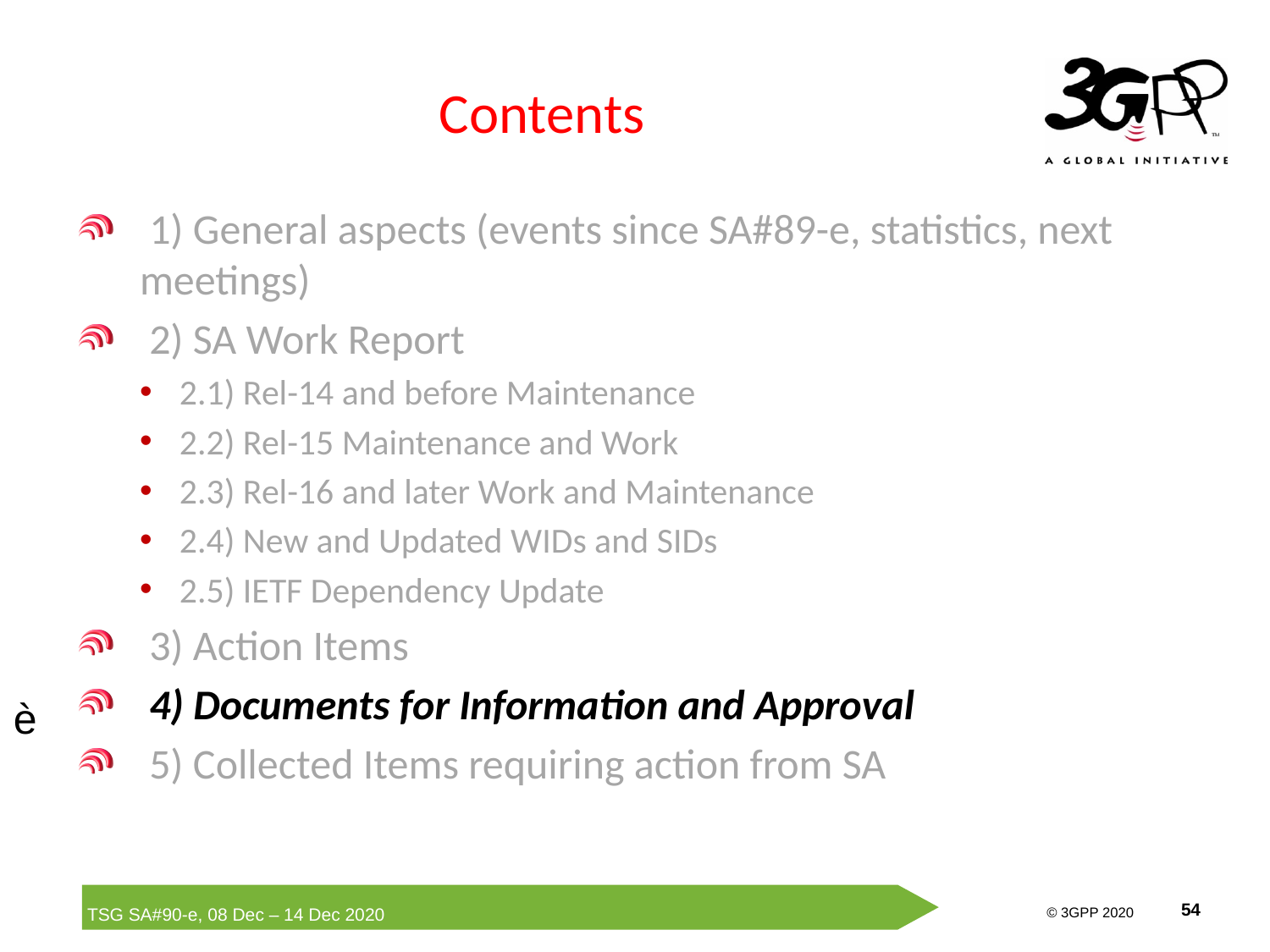

# Contents
 1) General aspects (events since SA#89-e, statistics, next meetings)
 2) SA Work Report
2.1) Rel-14 and before Maintenance
2.2) Rel-15 Maintenance and Work
2.3) Rel-16 and later Work and Maintenance
2.4) New and Updated WIDs and SIDs
2.5) IETF Dependency Update
 3) Action Items
 4) Documents for Information and Approval
 5) Collected Items requiring action from SA
è